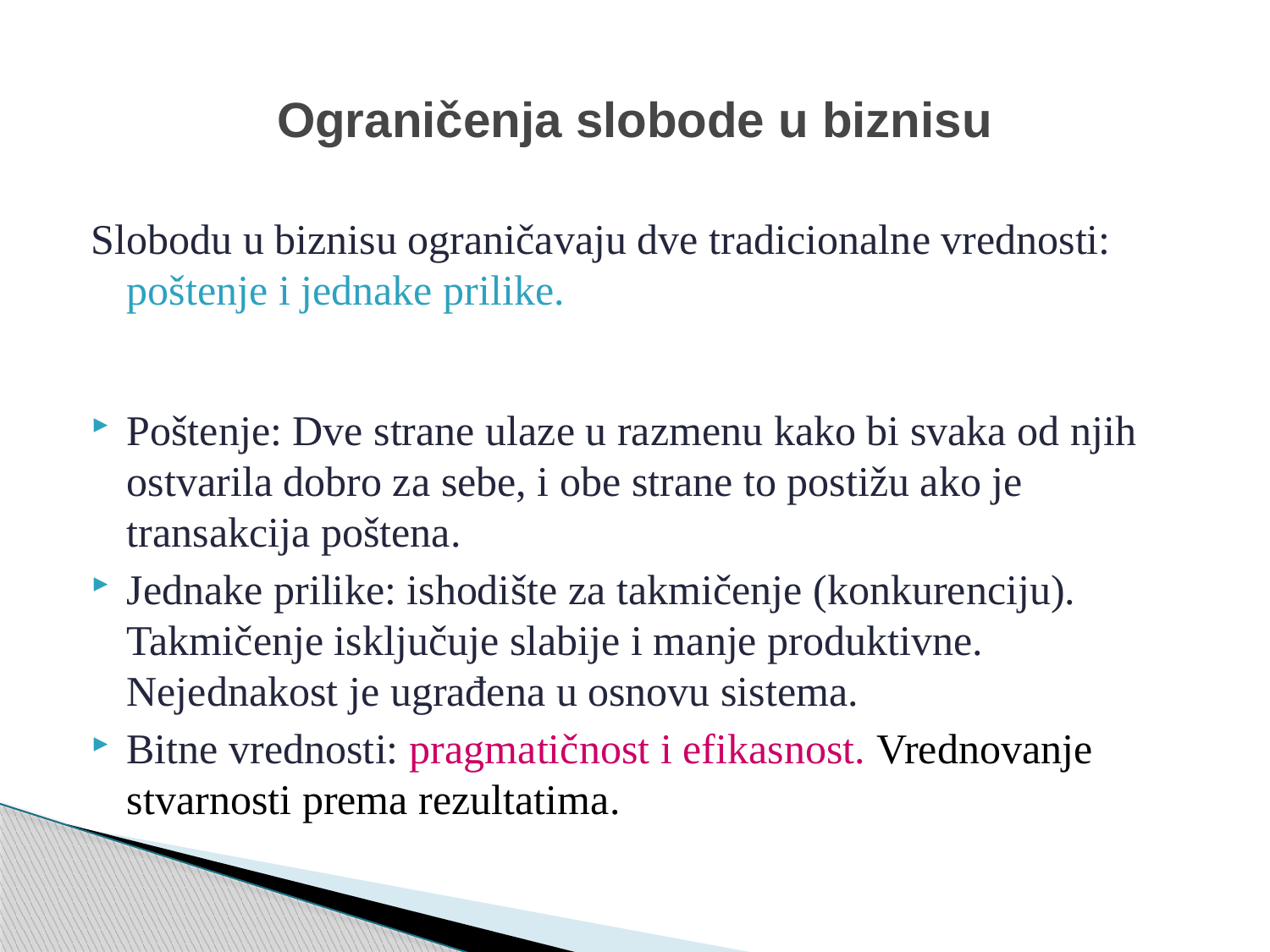

# Ograničenja slobode u biznisu
Slobodu u biznisu ograničavaju dve tradicionalne vrednosti: poštenje i jednake prilike.

Poštenje: Dve strane ulaze u razmenu kako bi svaka od njih ostvarila dobro za sebe, i obe strane to postižu ako je transakcija poštena.
Jednake prilike: ishodište za takmičenje (konkurenciju). Takmičenje isključuje slabije i manje produktivne. Nejednakost je ugrađena u osnovu sistema.
Bitne vrednosti: pragmatičnost i efikasnost. Vrednovanje stvarnosti prema rezultatima.